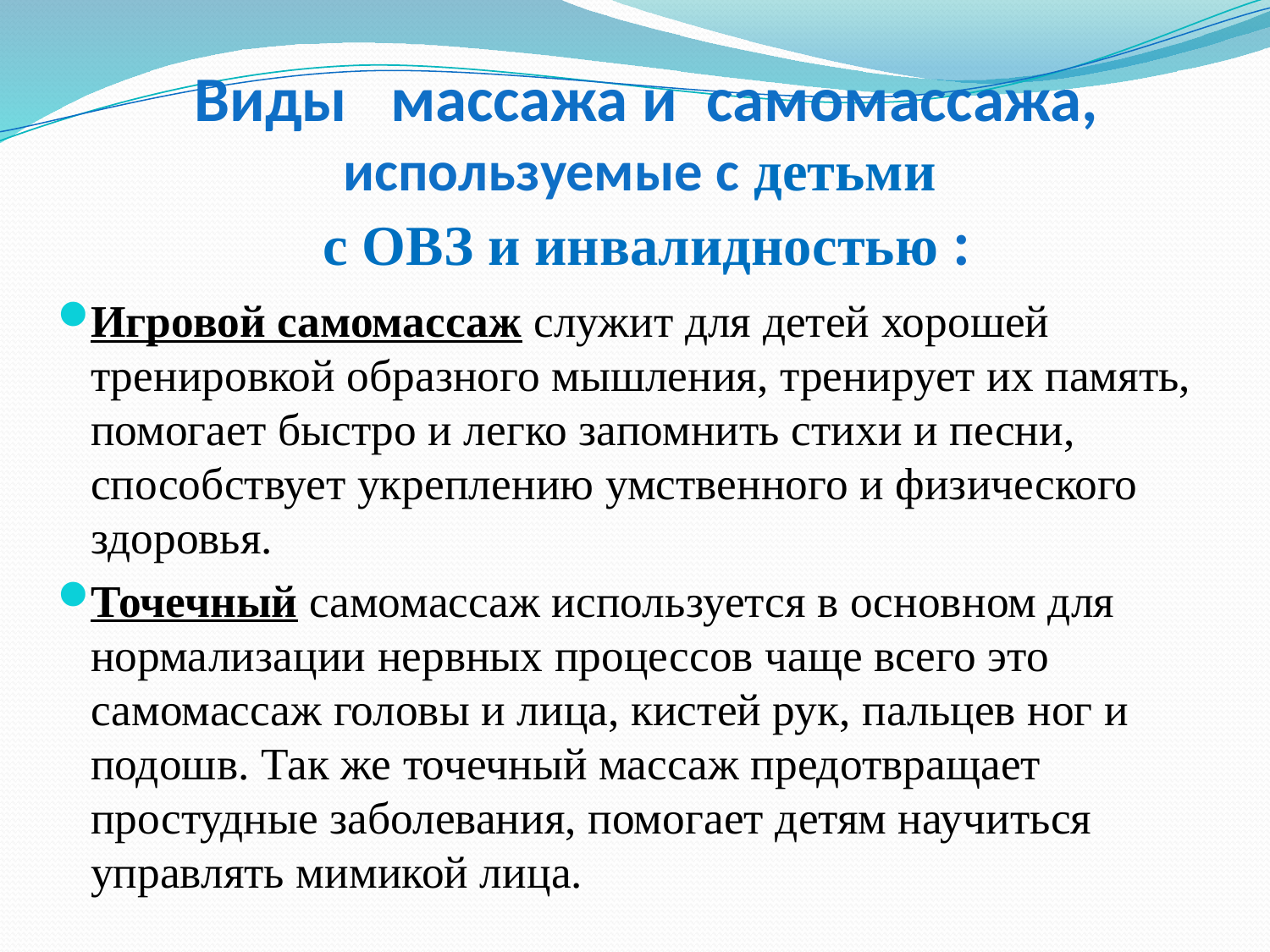

# Виды   массажа и  самомассажа, используемые с детьми с ОВЗ и инвалидностью :
Игровой самомассаж служит для детей хорошей тренировкой образного мышления, тренирует их память, помогает быстро и легко запомнить стихи и песни, способствует укреплению умственного и физического здоровья.
Точечный самомассаж используется в основном для нормализации нервных процессов чаще всего это самомассаж головы и лица, кистей рук, пальцев ног и подошв. Так же точечный массаж предотвращает простудные заболевания, помогает детям научиться управлять мимикой лица.